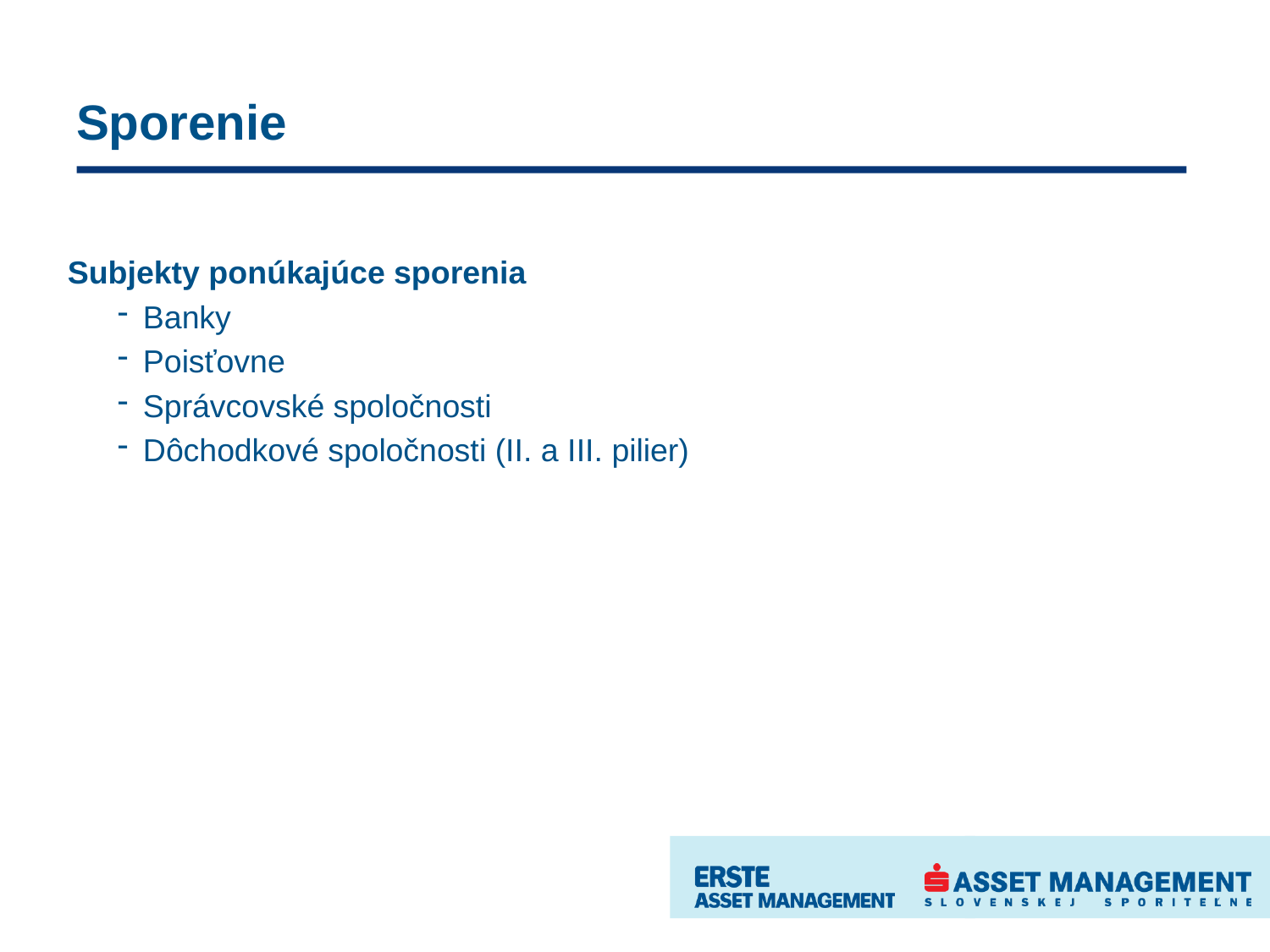

# Sporenie
Subjekty ponúkajúce sporenia
Banky
Poisťovne
Správcovské spoločnosti
Dôchodkové spoločnosti (II. a III. pilier)